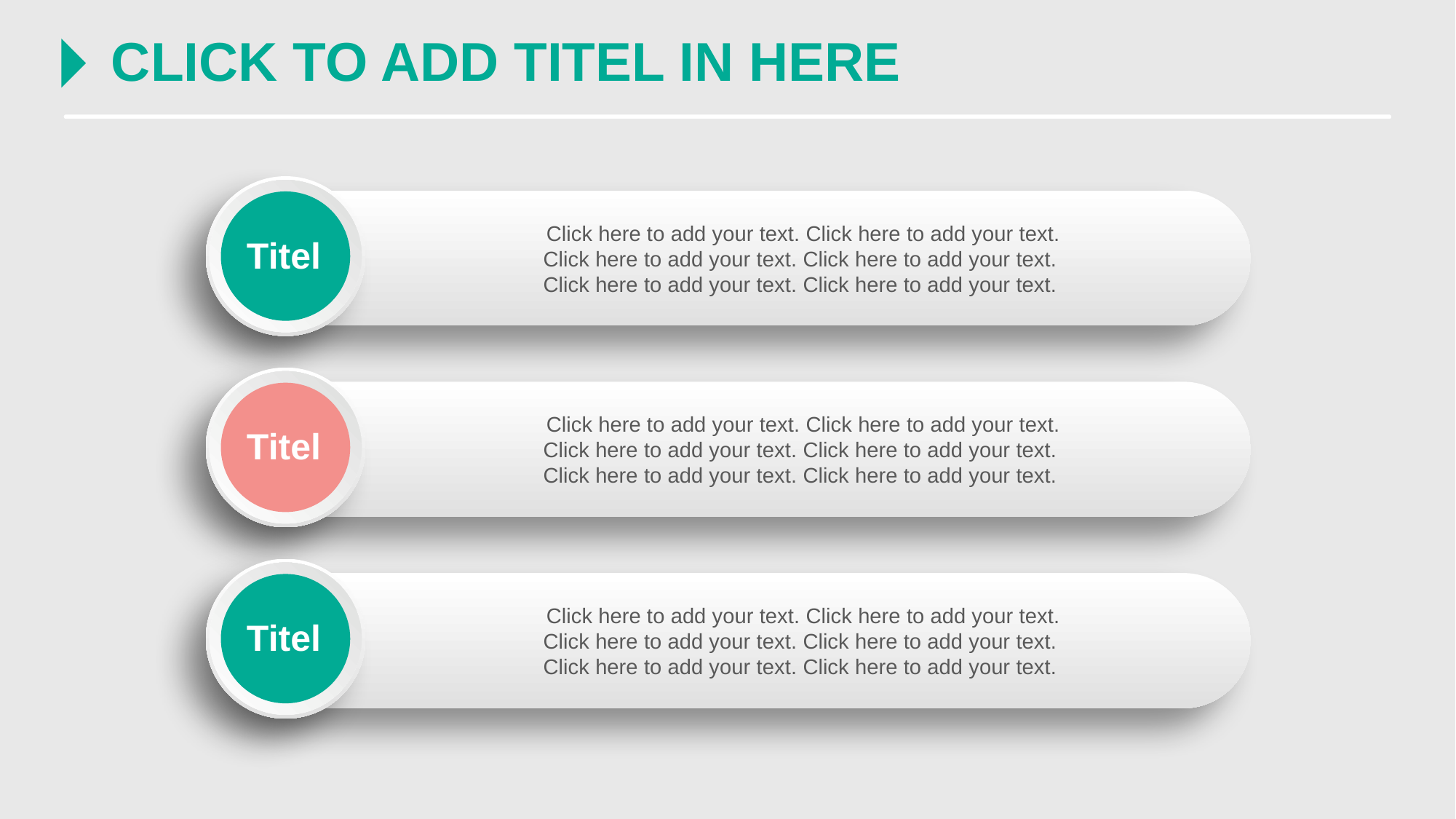

CLICK TO ADD TITEL IN HERE

Click here to add your text. Click here to add your text.
Click here to add your text. Click here to add your text.
Click here to add your text. Click here to add your text.
Titel

Click here to add your text. Click here to add your text.
Click here to add your text. Click here to add your text.
Click here to add your text. Click here to add your text.
Titel

Click here to add your text. Click here to add your text.
Click here to add your text. Click here to add your text.
Click here to add your text. Click here to add your text.
Titel